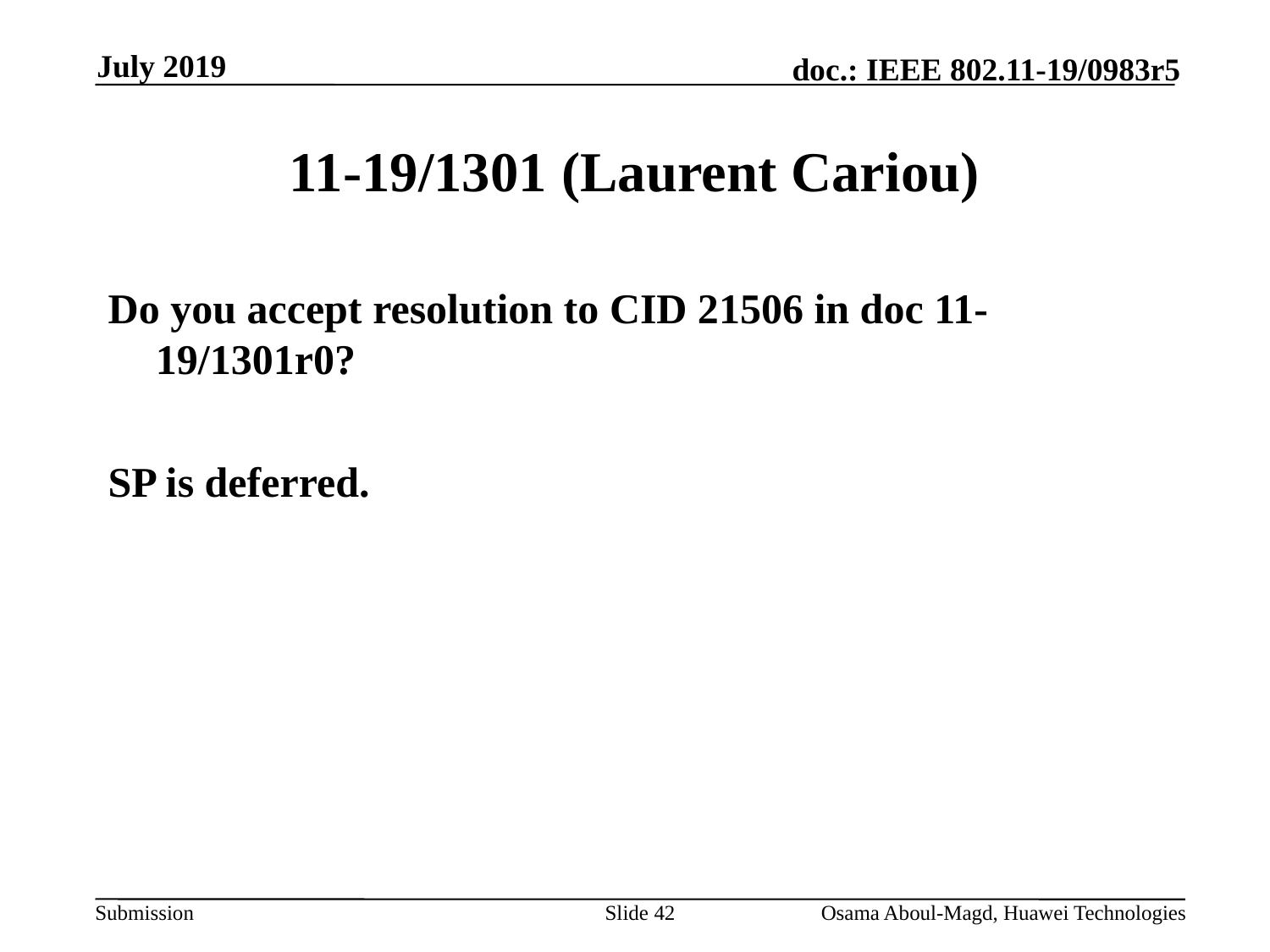

July 2019
# 11-19/1301 (Laurent Cariou)
Do you accept resolution to CID 21506 in doc 11-19/1301r0?

SP is deferred.
Slide 42
Osama Aboul-Magd, Huawei Technologies